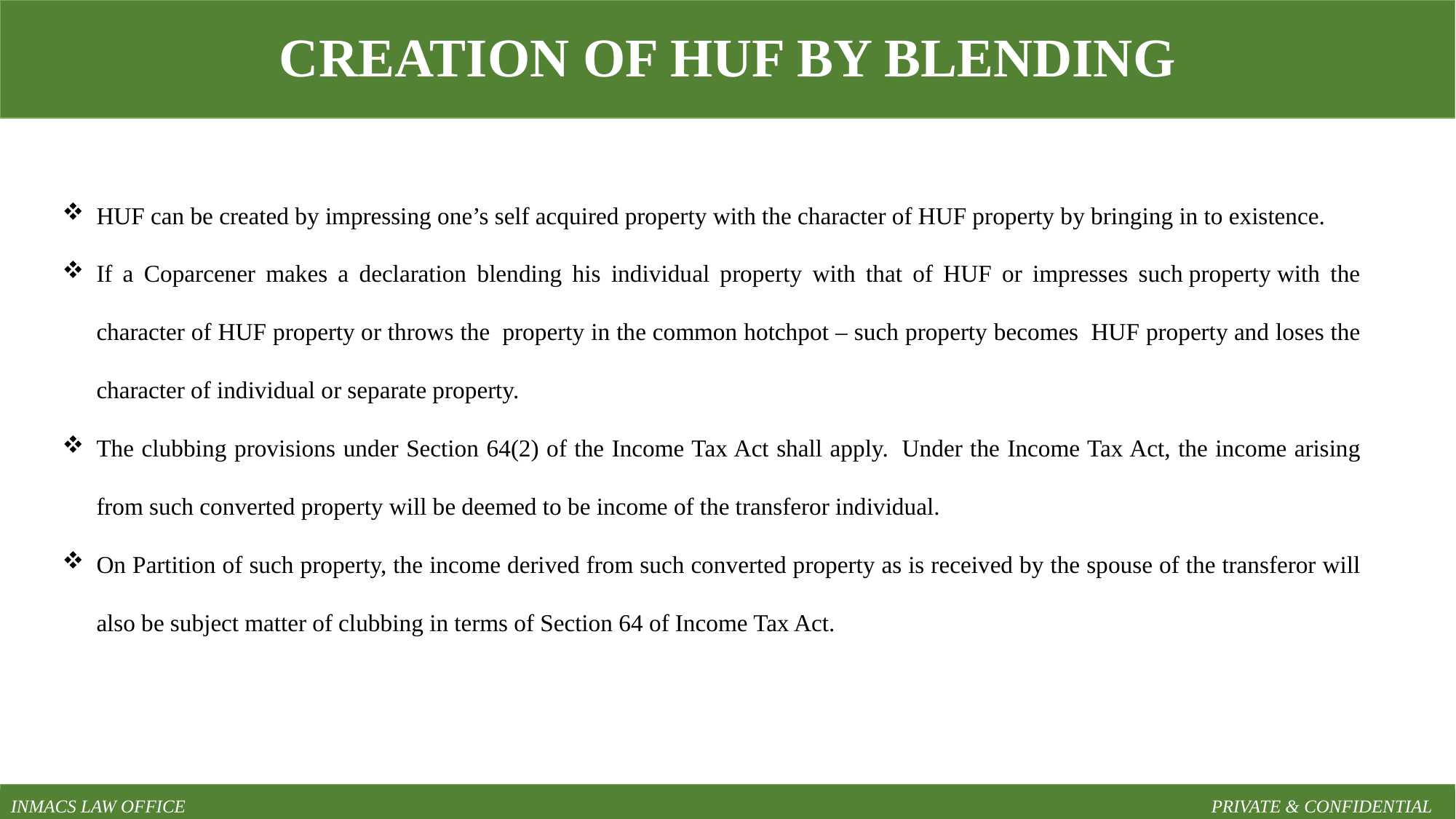

CREATION OF HUF BY BLENDING
HUF can be created by impressing one’s self acquired property with the character of HUF property by bringing in to existence.
If a Coparcener makes a declaration blending his individual property with that of HUF or impresses such property with the character of HUF property or throws the  property in the common hotchpot – such property becomes  HUF property and loses the character of individual or separate property.
The clubbing provisions under Section 64(2) of the Income Tax Act shall apply.  Under the Income Tax Act, the income arising from such converted property will be deemed to be income of the transferor individual.
On Partition of such property, the income derived from such converted property as is received by the spouse of the transferor will also be subject matter of clubbing in terms of Section 64 of Income Tax Act.

INMACS LAW OFFICE										PRIVATE & CONFIDENTIAL